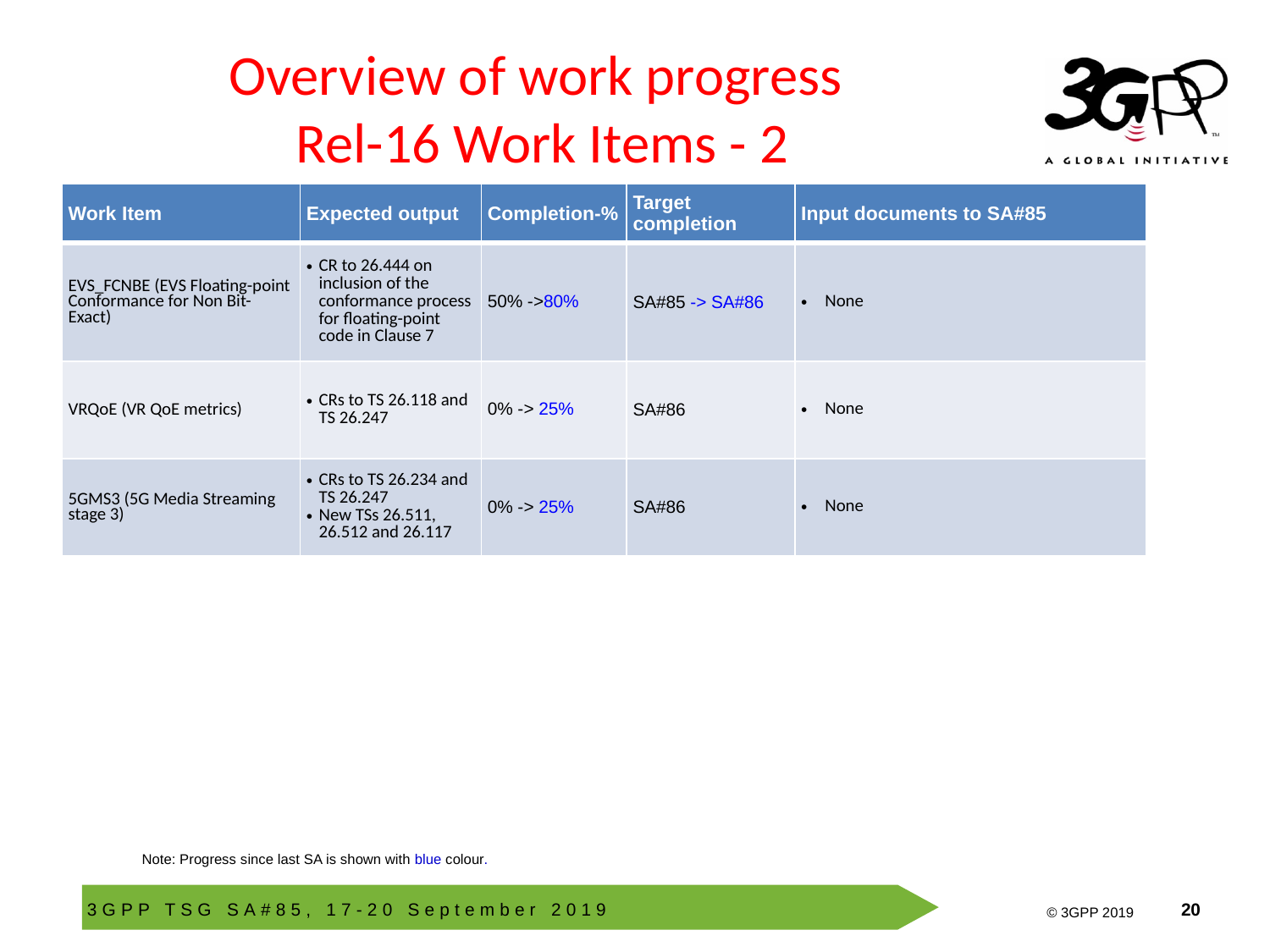

# Overview of work progress Rel-16 Work Items - 2
| Work Item | Expected output | Completion-% | Target completion | Input documents to SA#85 |
| --- | --- | --- | --- | --- |
| EVS\_FCNBE (EVS Floating-point Conformance for Non Bit-Exact) | CR to 26.444 on inclusion of the conformance process for floating-point code in Clause 7 | 50% ->80% | SA#85 -> SA#86 | None |
| VRQoE (VR QoE metrics) | CRs to TS 26.118 and TS 26.247 | 0% -> 25% | SA#86 | None |
| 5GMS3 (5G Media Streaming stage 3) | CRs to TS 26.234 and TS 26.247 New TSs 26.511, 26.512 and 26.117 | 0% -> 25% | SA#86 | None |

Note: Progress since last SA is shown with blue colour.